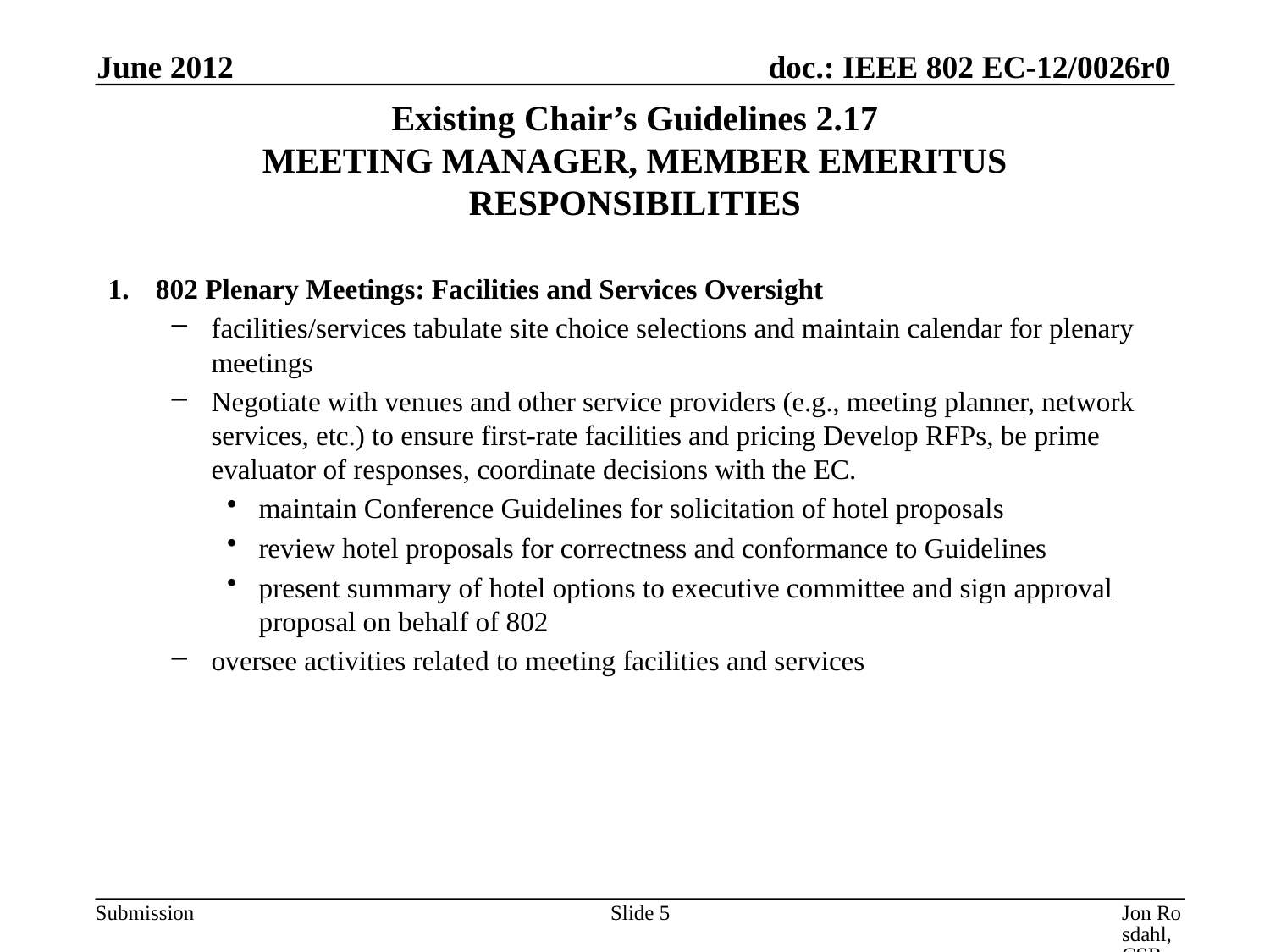

June 2012
# Existing Chair’s Guidelines 2.17 MEETING MANAGER, MEMBER EMERITUS RESPONSIBILITIES
802 Plenary Meetings: Facilities and Services Oversight
facilities/services tabulate site choice selections and maintain calendar for plenary meetings
Negotiate with venues and other service providers (e.g., meeting planner, network services, etc.) to ensure first-rate facilities and pricing Develop RFPs, be prime evaluator of responses, coordinate decisions with the EC.
maintain Conference Guidelines for solicitation of hotel proposals
review hotel proposals for correctness and conformance to Guidelines
present summary of hotel options to executive committee and sign approval proposal on behalf of 802
oversee activities related to meeting facilities and services
Slide 5
Jon Rosdahl, CSR